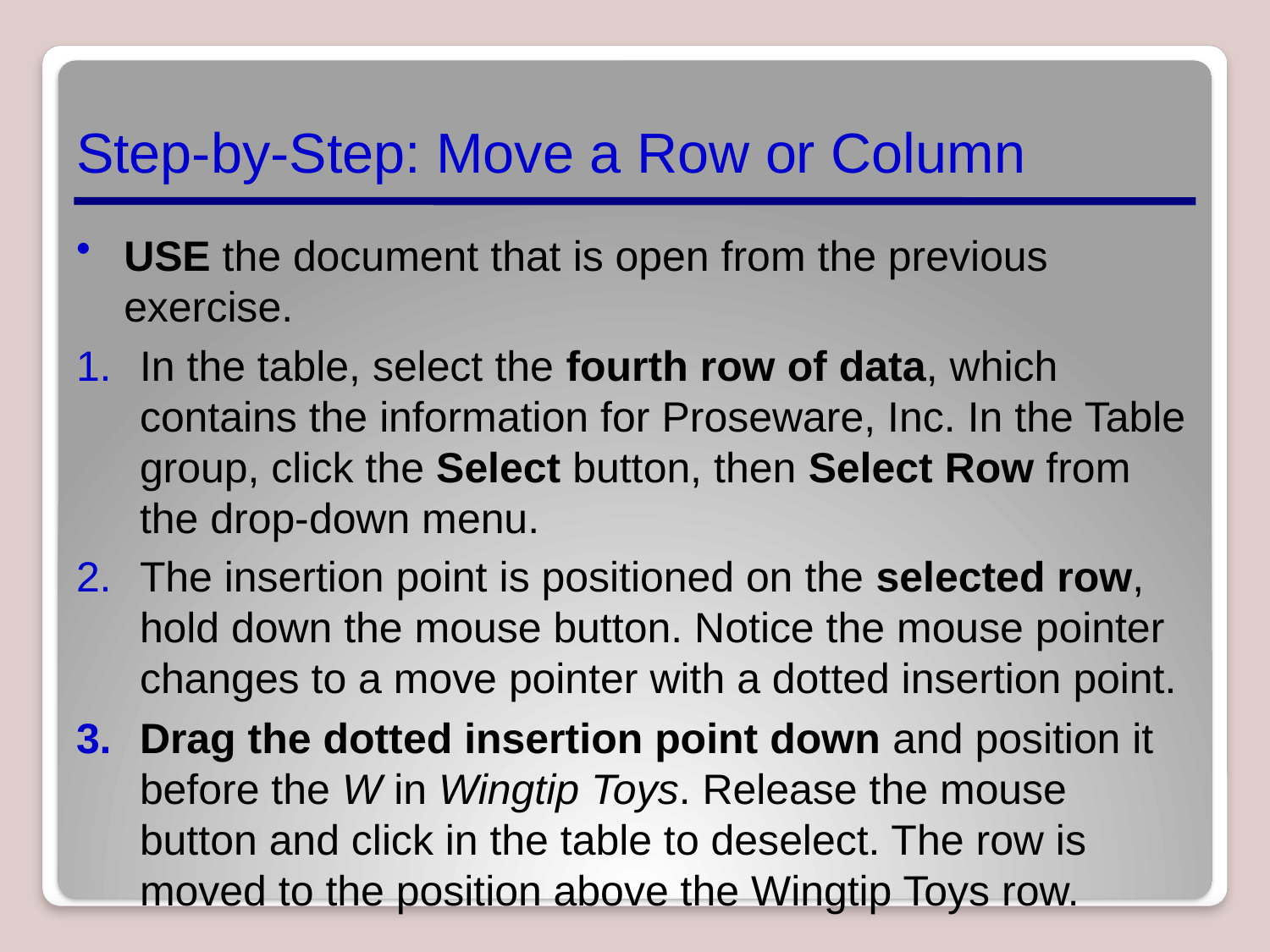

# Step-by-Step: Move a Row or Column
USE the document that is open from the previous exercise.
In the table, select the fourth row of data, which contains the information for Proseware, Inc. In the Table group, click the Select button, then Select Row from the drop-down menu.
The insertion point is positioned on the selected row, hold down the mouse button. Notice the mouse pointer changes to a move pointer with a dotted insertion point.
Drag the dotted insertion point down and position it before the W in Wingtip Toys. Release the mouse button and click in the table to deselect. The row is moved to the position above the Wingtip Toys row.